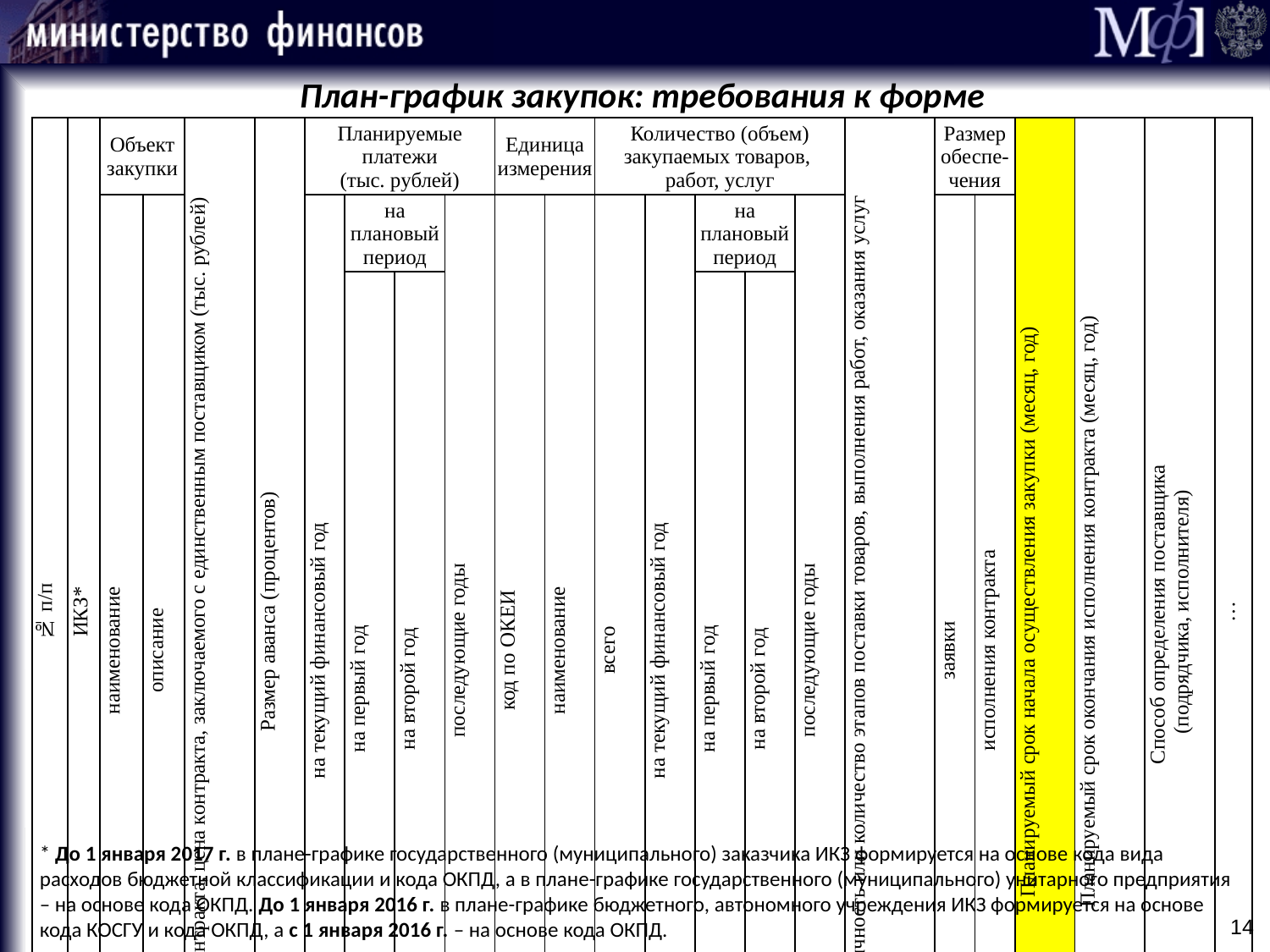

План-график закупок: требования к форме
| № п/п | ИКЗ\* | Объект закупки |  | НМЦ контракта, цена контракта, заключаемого с единственным поставщиком (тыс. рублей) | Размер аванса (процентов) | Планируемые платежи (тыс. рублей) |  |  |  | Единица измерения |  | Количество (объем) закупаемых товаров, работ, услуг |  |  |  |  | Периодичность или количество этапов поставки товаров, выполнения работ, оказания услуг | Размер обеспе-чения |  | Планируемый срок начала осуществления закупки (месяц, год) | Планируемый срок окончания исполнения контракта (месяц, год) | Способ определения поставщика (подрядчика, исполнителя) | … |
| --- | --- | --- | --- | --- | --- | --- | --- | --- | --- | --- | --- | --- | --- | --- | --- | --- | --- | --- | --- | --- | --- | --- | --- |
|  |  | наименование | описание |  |  | на текущий финансовый год | на плановый период |  | последующие годы | код по ОКЕИ | наименование | всего | на текущий финансовый год | на плановый период |  | последующие годы |  | заявки | исполнения контракта |  |  |  |  |
|  |  |  |  |  |  |  | на первый год | на второй год |  |  |  |  |  | на первый год | на второй год |  |  |  |  |  |  |  |  |
| 1 | 2 | 3 | 4 | 5 | 6 | 7 | 8 | 9 | 10 | 11 | 12 | 13 | 14 | 15 | 16 | 17 | 18 | 19 | 20 | 21 | 22 | 23 | 24-32 |
|  |  |  |  |  |  |  |  |  |  |  |  |  |  |  |  |  |  |  |  |  |  |  |  |
|  |  |  |  |  |  |  |  |  |  |  |  |  |  |  |  |  |  |  |  |  |  |  |  |
|  | Итого по КБК |  |  |  |  |  |  |  |  | Х | Х | Х | Х | Х | Х | Х | Х | Х | Х | Х | Х | Х | Х |
| Итого |  |  |  |  | X |  |  |  |  | Х | Х | Х | Х | Х | Х | Х | Х | Х | Х | Х | Х | Х | Х |
| в том числе: путем запроса котировок |  |  |  |  | X | X | X | X | X | X | X | X | X | X | X | X | X | X | X | X | X | X | X |
| закупок у СМП и СОНО |  |  |  |  | X | X | X | X | X | X | X | X | X | X | X | X | X | X | X | X | X | X | X |
* До 1 января 2017 г. в плане-графике государственного (муниципального) заказчика ИКЗ формируется на основе кода вида расходов бюджетной классификации и кода ОКПД, а в плане-графике государственного (муниципального) унитарного предприятия – на основе кода ОКПД. До 1 января 2016 г. в плане-графике бюджетного, автономного учреждения ИКЗ формируется на основе кода КОСГУ и кода ОКПД, а с 1 января 2016 г. – на основе кода ОКПД.
14